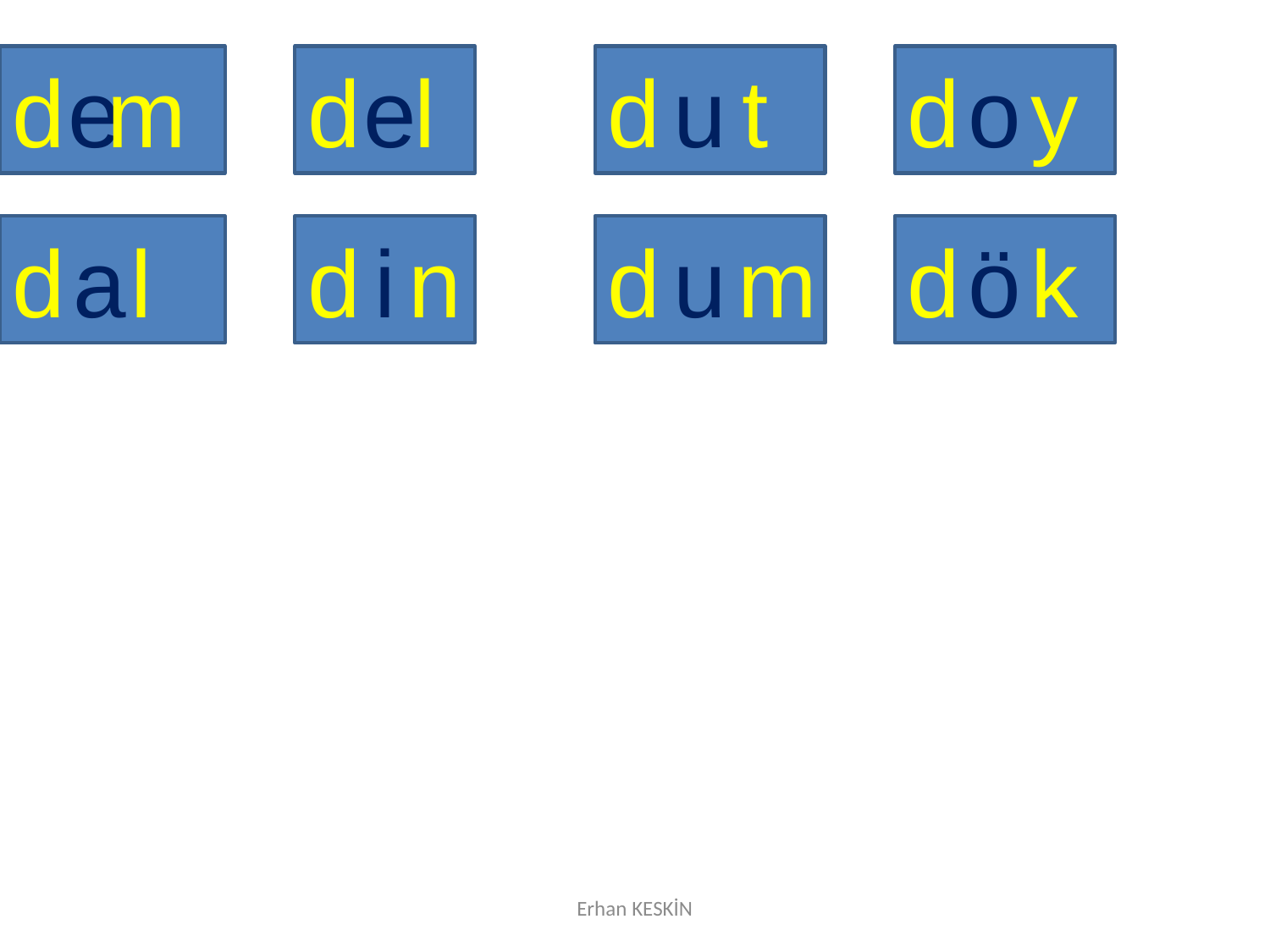

d
e
m
d
e
l
d
u
t
d
o
y
d
a
l
d
i
n
d
u
m
d
ö
k
Erhan KESKİN